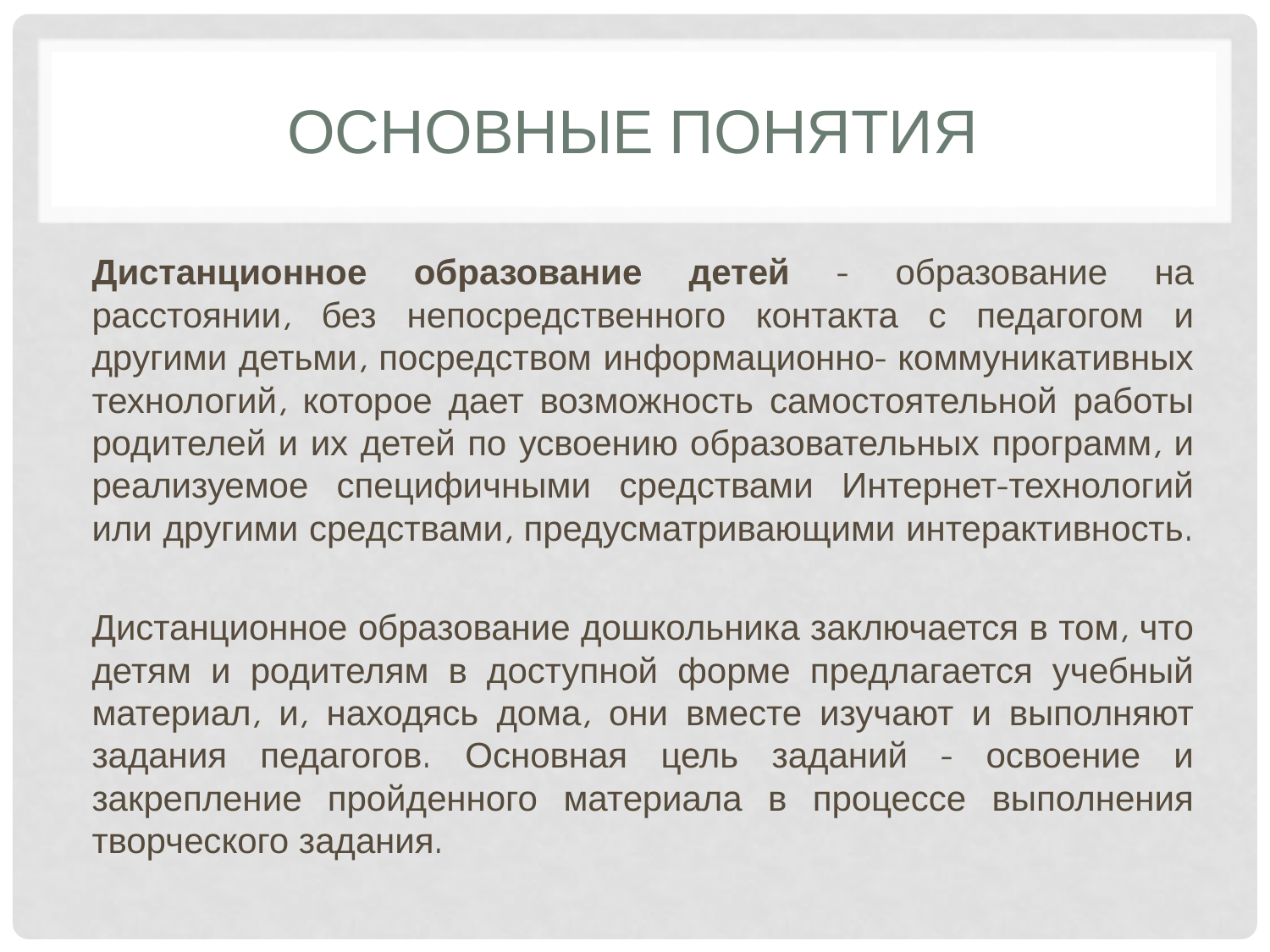

# Основные понятия
Дистанционное образование детей - образование на расстоянии, без непосредственного контакта с педагогом и другими детьми, посредством информационно- коммуникативных технологий, которое дает возможность самостоятельной работы родителей и их детей по усвоению образовательных программ, и реализуемое специфичными средствами Интернет-технологий или другими средствами, предусматривающими интерактивность.

Дистанционное образование дошкольника заключается в том, что детям и родителям в доступной форме предлагается учебный материал, и, находясь дома, они вместе изучают и выполняют задания педагогов. Основная цель заданий - освоение и закрепление пройденного материала в процессе выполнения творческого задания.